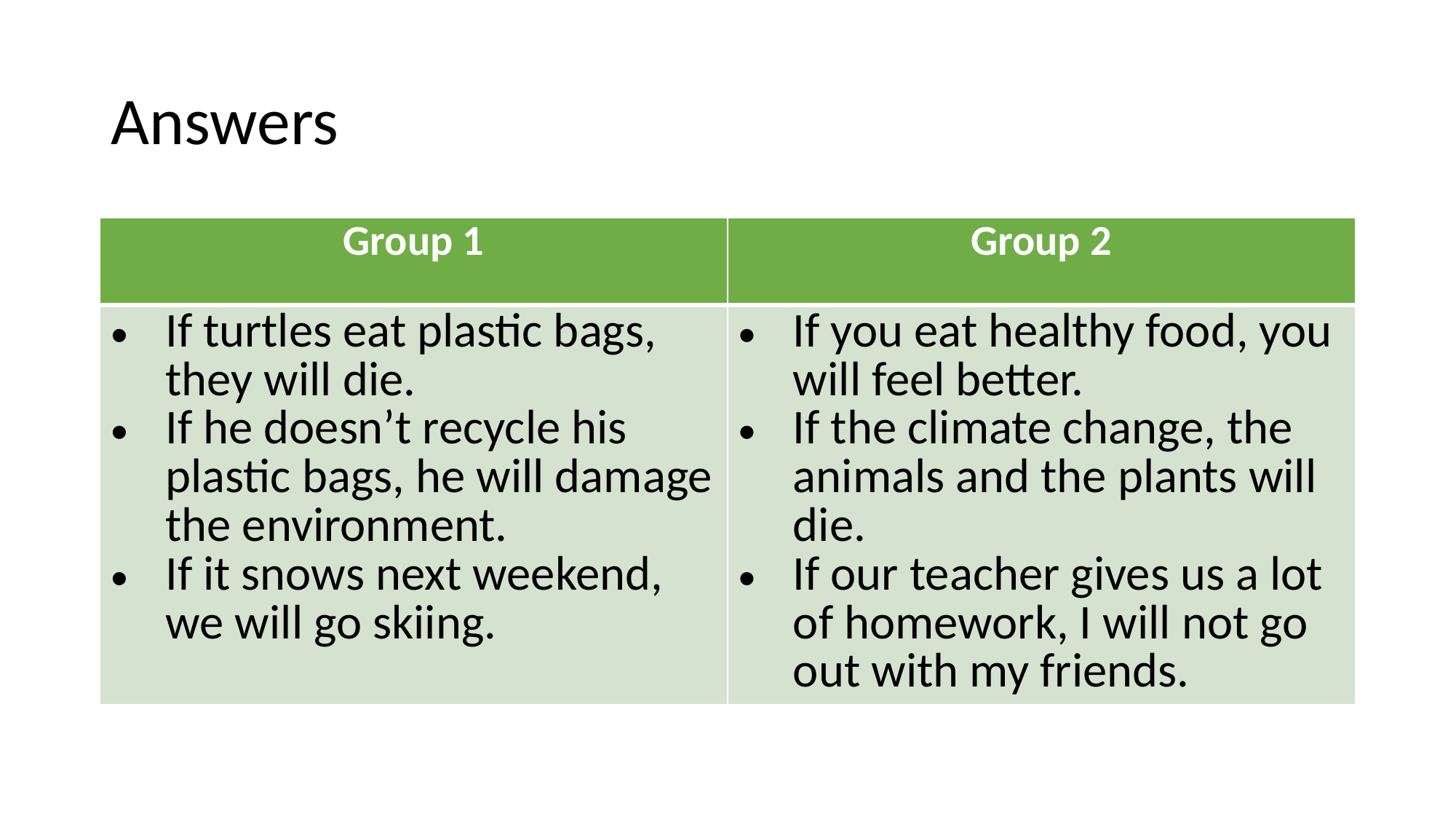

# Answers
| Group 1 | Group 2 |
| --- | --- |
| If turtles eat plastic bags, they will die. If he doesn’t recycle his plastic bags, he will damage the environment. If it snows next weekend, we will go skiing. | If you eat healthy food, you will feel better. If the climate change, the animals and the plants will die. If our teacher gives us a lot of homework, I will not go out with my friends. |